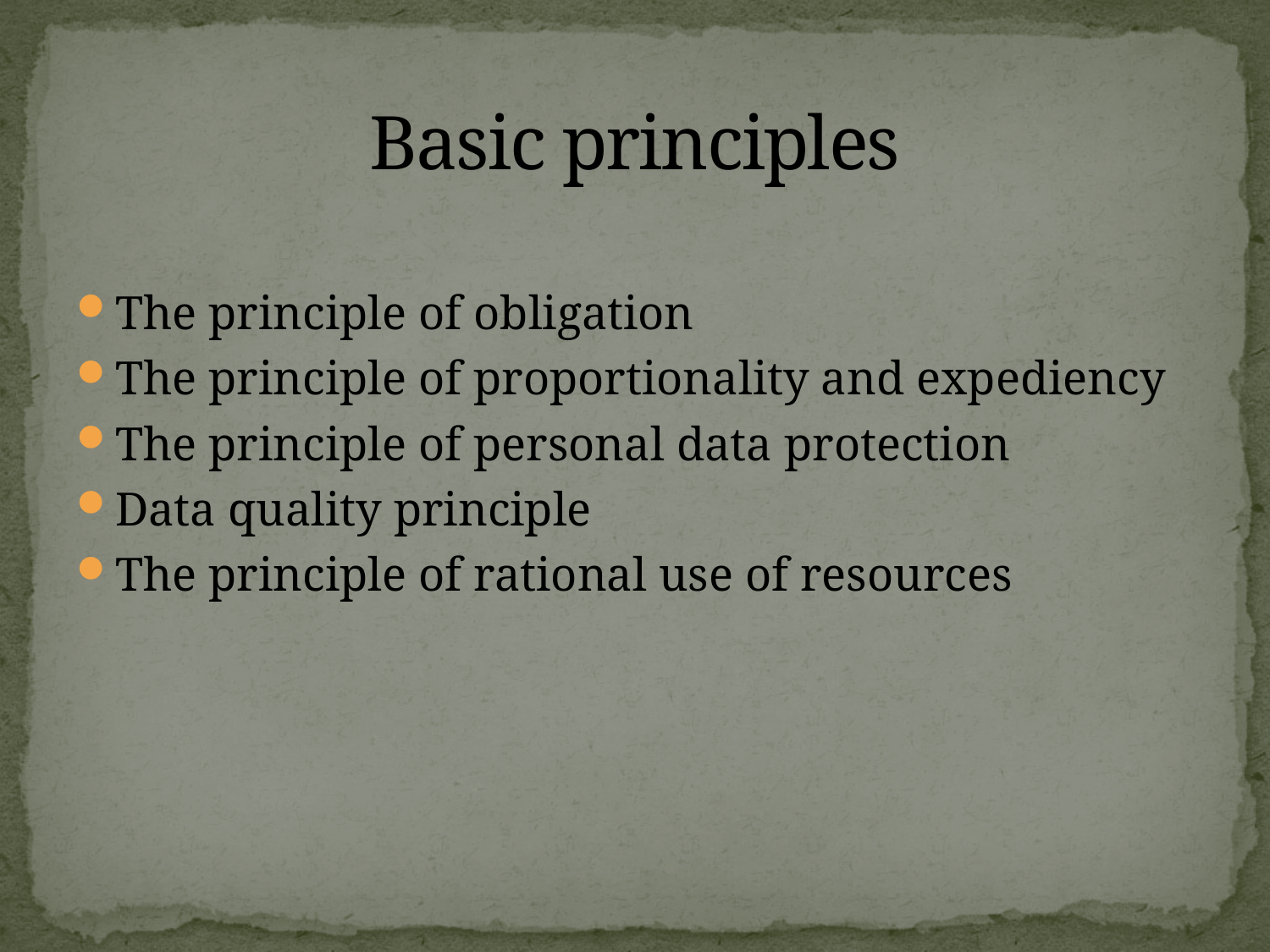

# Basic principles

The principle of obligation
The principle of proportionality and expediency
The principle of personal data protection
Data quality principle
The principle of rational use of resources